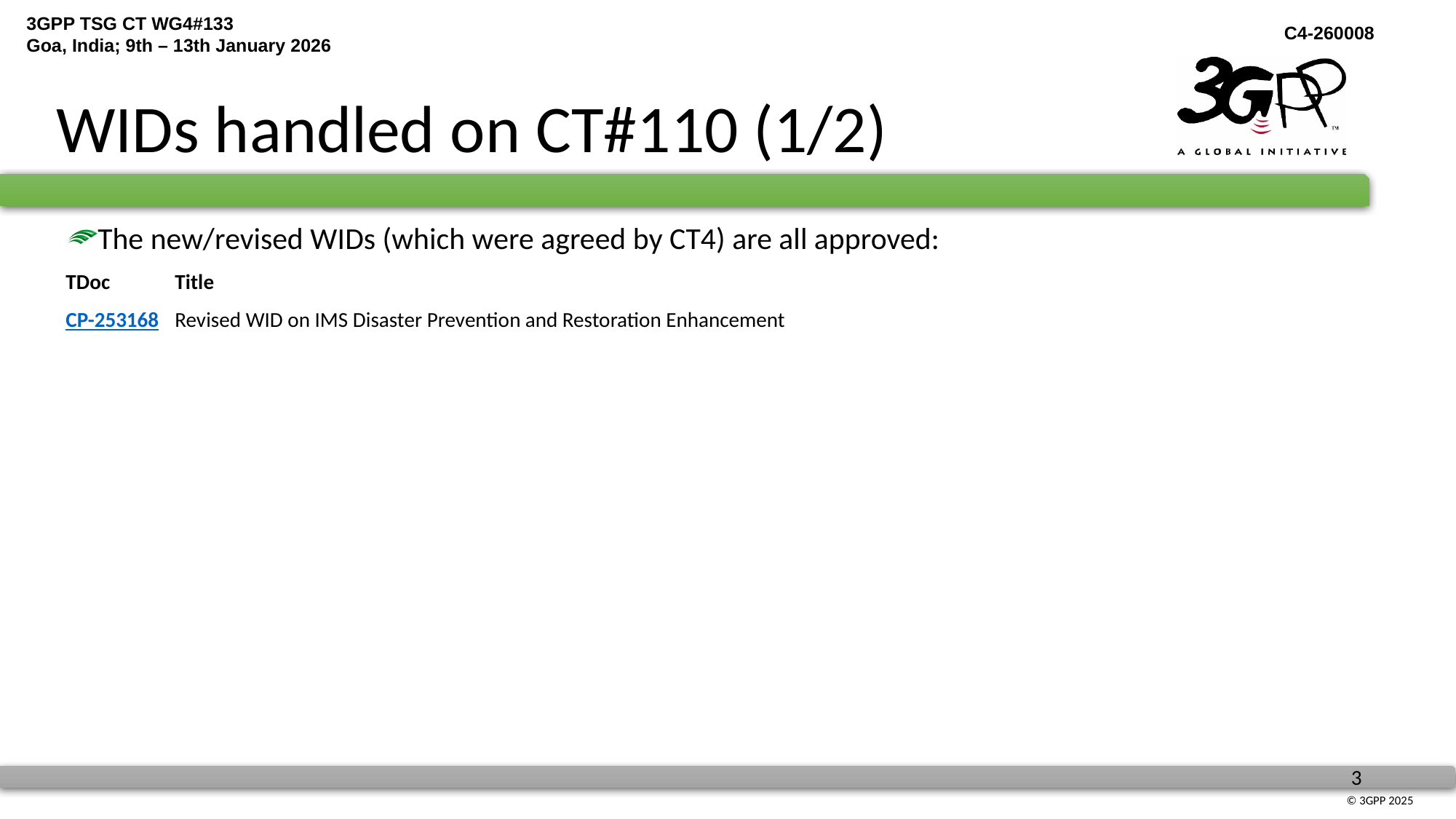

# WIDs handled on CT#110 (1/2)
The new/revised WIDs (which were agreed by CT4) are all approved:
TDoc	Title
CP-253168	Revised WID on IMS Disaster Prevention and Restoration Enhancement